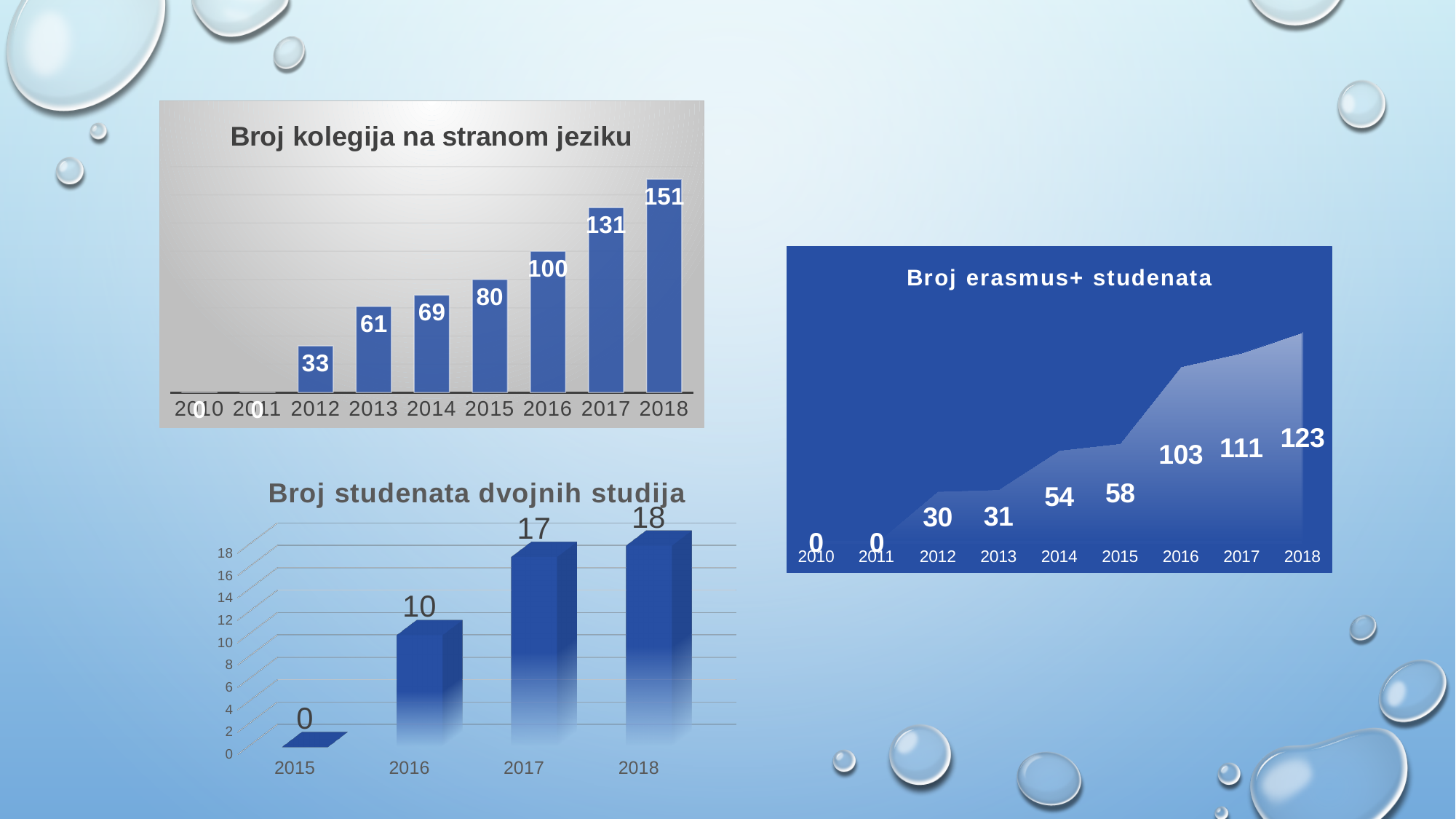

### Chart: Broj kolegija na stranom jeziku

| Category | Broj kolegija |
|---|---|
| 2010 | 0.0 |
| 2011 | 0.0 |
| 2012 | 33.0 |
| 2013 | 61.0 |
| 2014 | 69.0 |
| 2015 | 80.0 |
| 2016 | 100.0 |
| 2017 | 131.0 |
| 2018 | 151.0 |

### Chart: Broj erasmus+ studenata

| Category | Broj studenata |
|---|---|
| 2010 | 0.0 |
| 2011 | 0.0 |
| 2012 | 30.0 |
| 2013 | 31.0 |
| 2014 | 54.0 |
| 2015 | 58.0 |
| 2016 | 103.0 |
| 2017 | 111.0 |
| 2018 | 123.0 |

[unsupported chart]